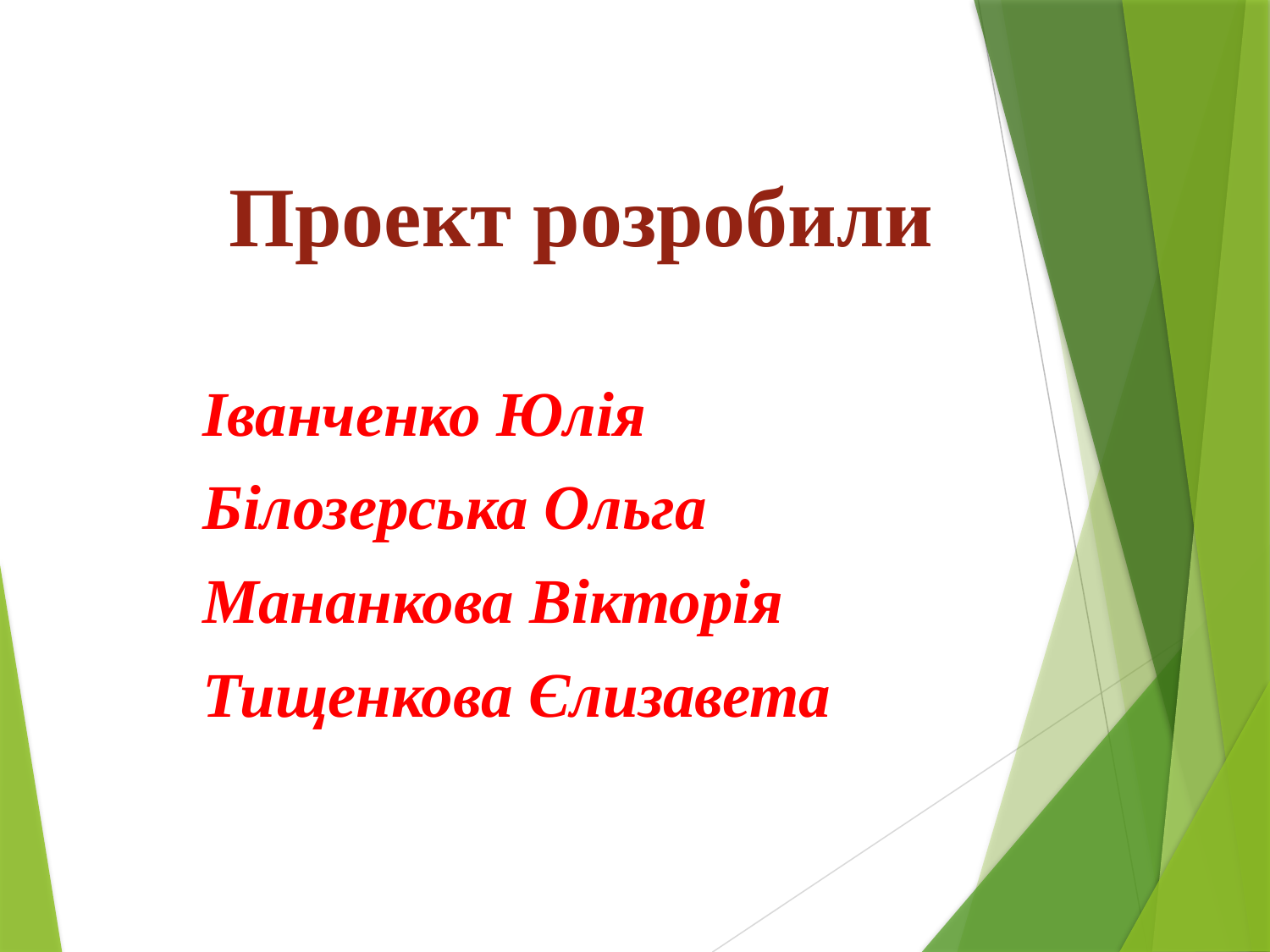

# Проект розробили
Іванченко Юлія
Білозерська Ольга
Мананкова Вікторія
Тищенкова Єлизавета